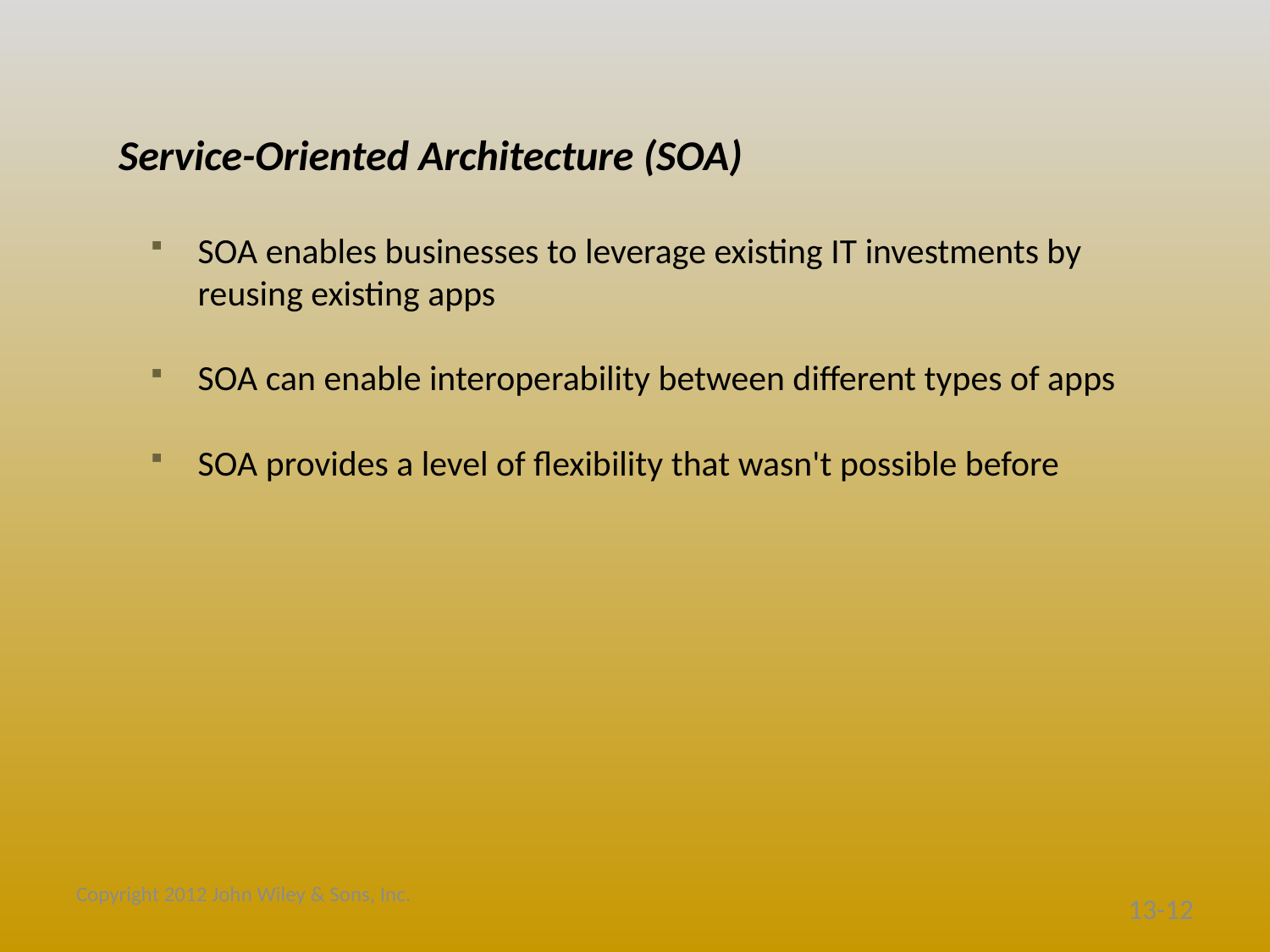

# Service-Oriented Architecture (SOA)
SOA enables businesses to leverage existing IT investments by reusing existing apps
SOA can enable interoperability between different types of apps
SOA provides a level of flexibility that wasn't possible before
Copyright 2012 John Wiley & Sons, Inc.
13-12